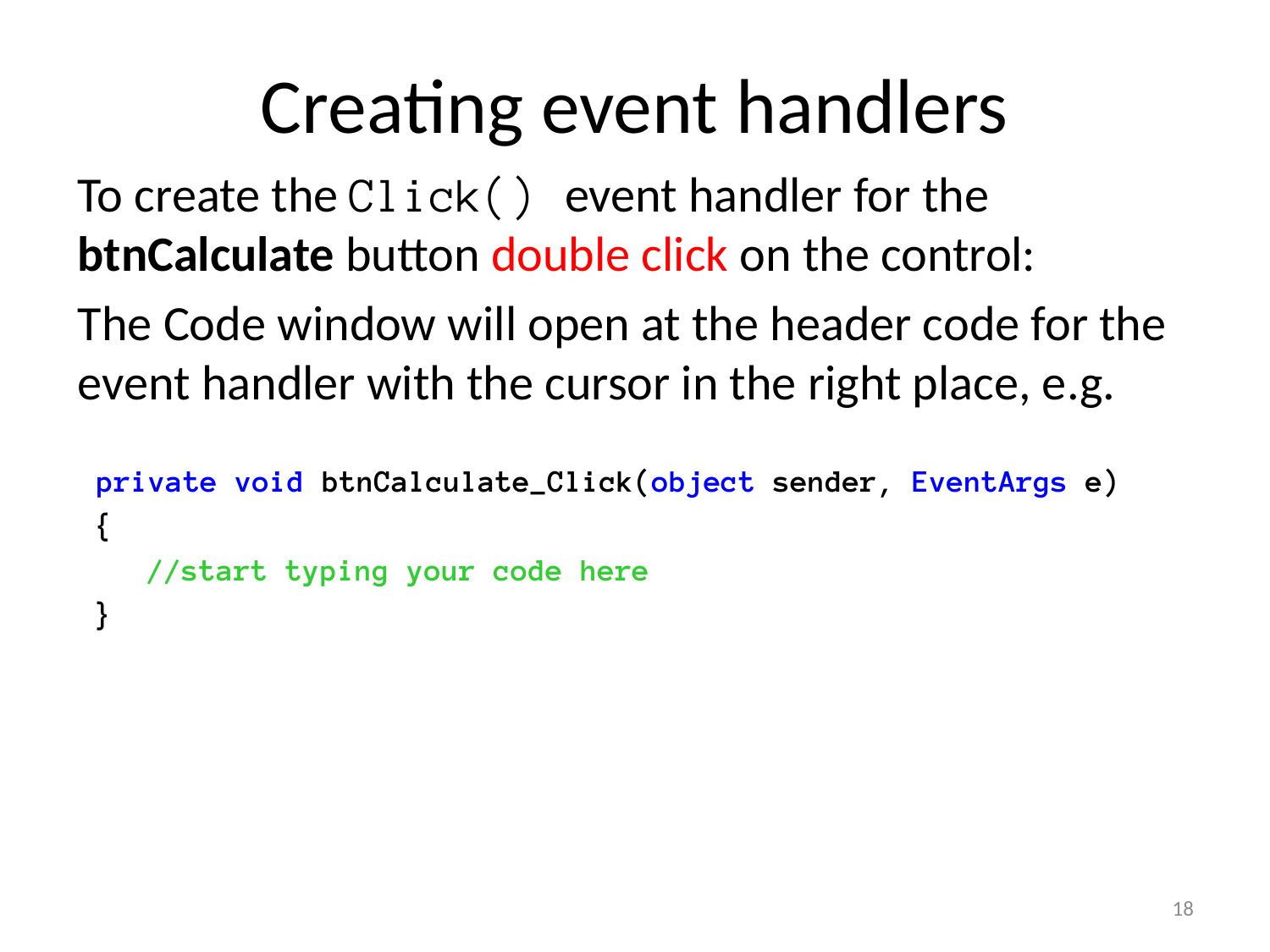

# Creating event handlers
To create the Click() event handler for the btnCalculate button double click on the control:
The Code window will open at the header code for the event handler with the cursor in the right place, e.g.

 private void btnCalculate_Click(object sender, EventArgs e)
 {
    //start typing your code here
 }
18